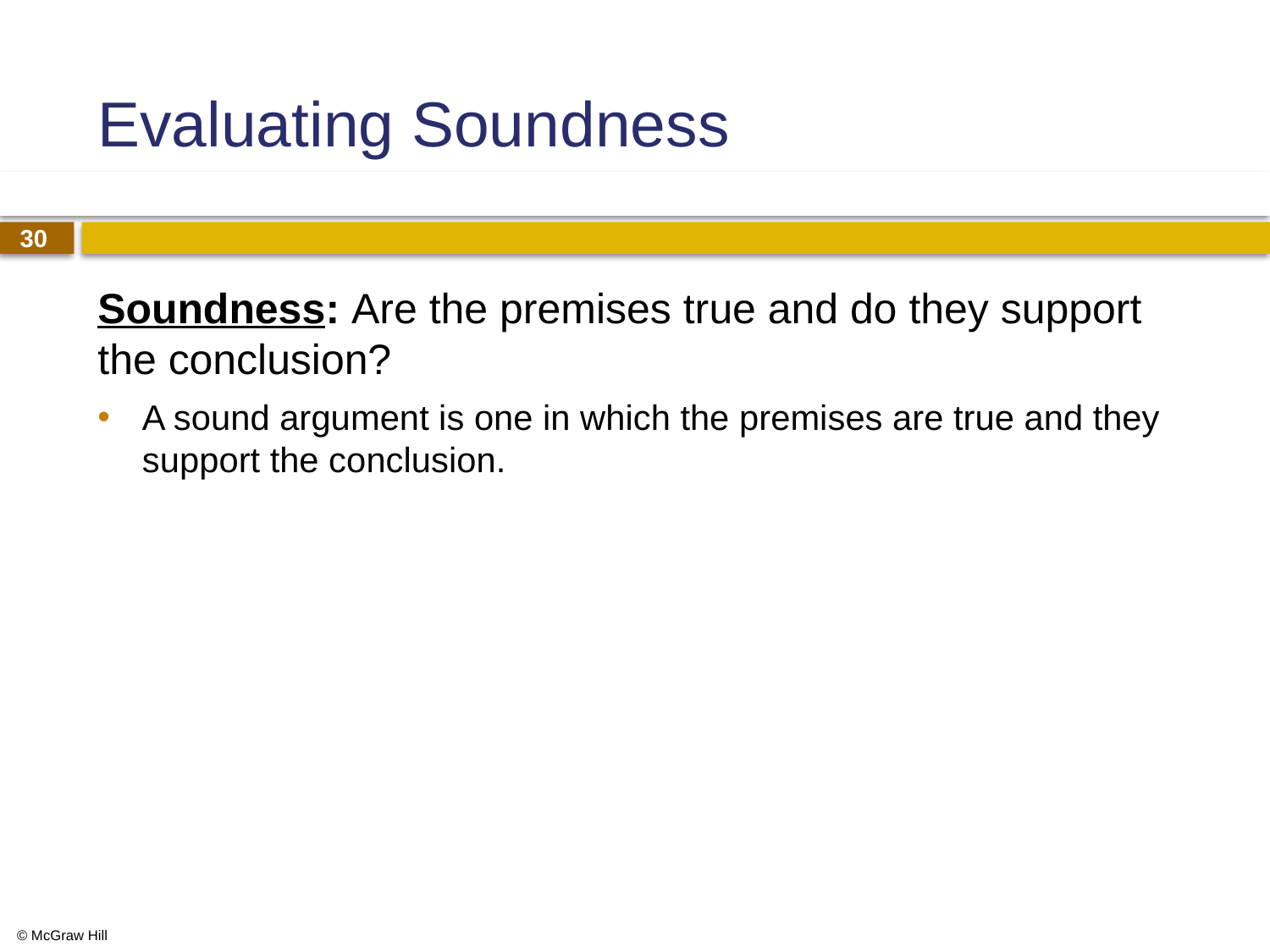

# Evaluating Soundness
Soundness: Are the premises true and do they support the conclusion?
A sound argument is one in which the premises are true and they support the conclusion.